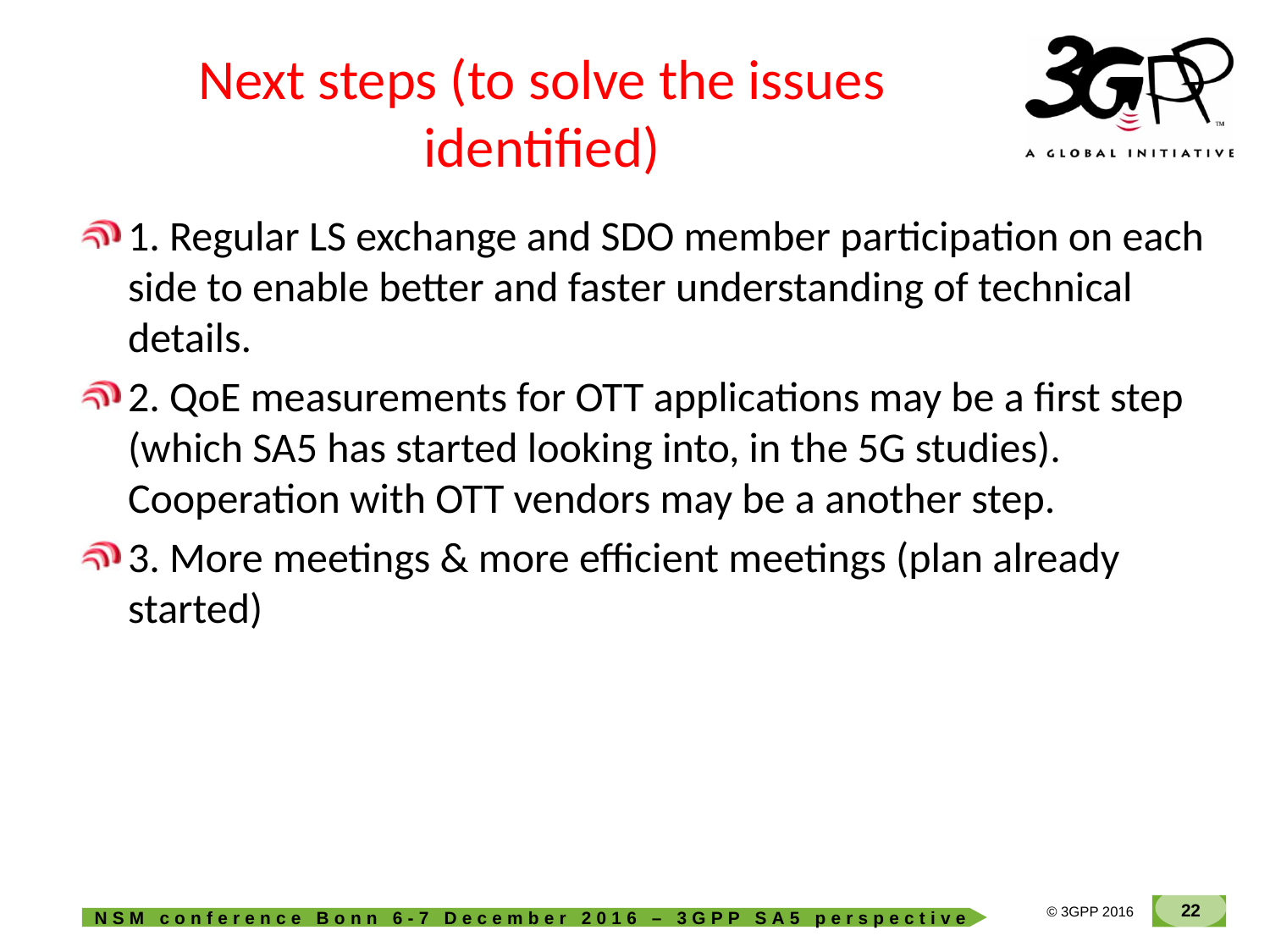

# Next steps (to solve the issues identified)
1. Regular LS exchange and SDO member participation on each side to enable better and faster understanding of technical details.
2. QoE measurements for OTT applications may be a first step (which SA5 has started looking into, in the 5G studies). Cooperation with OTT vendors may be a another step.
3. More meetings & more efficient meetings (plan already started)